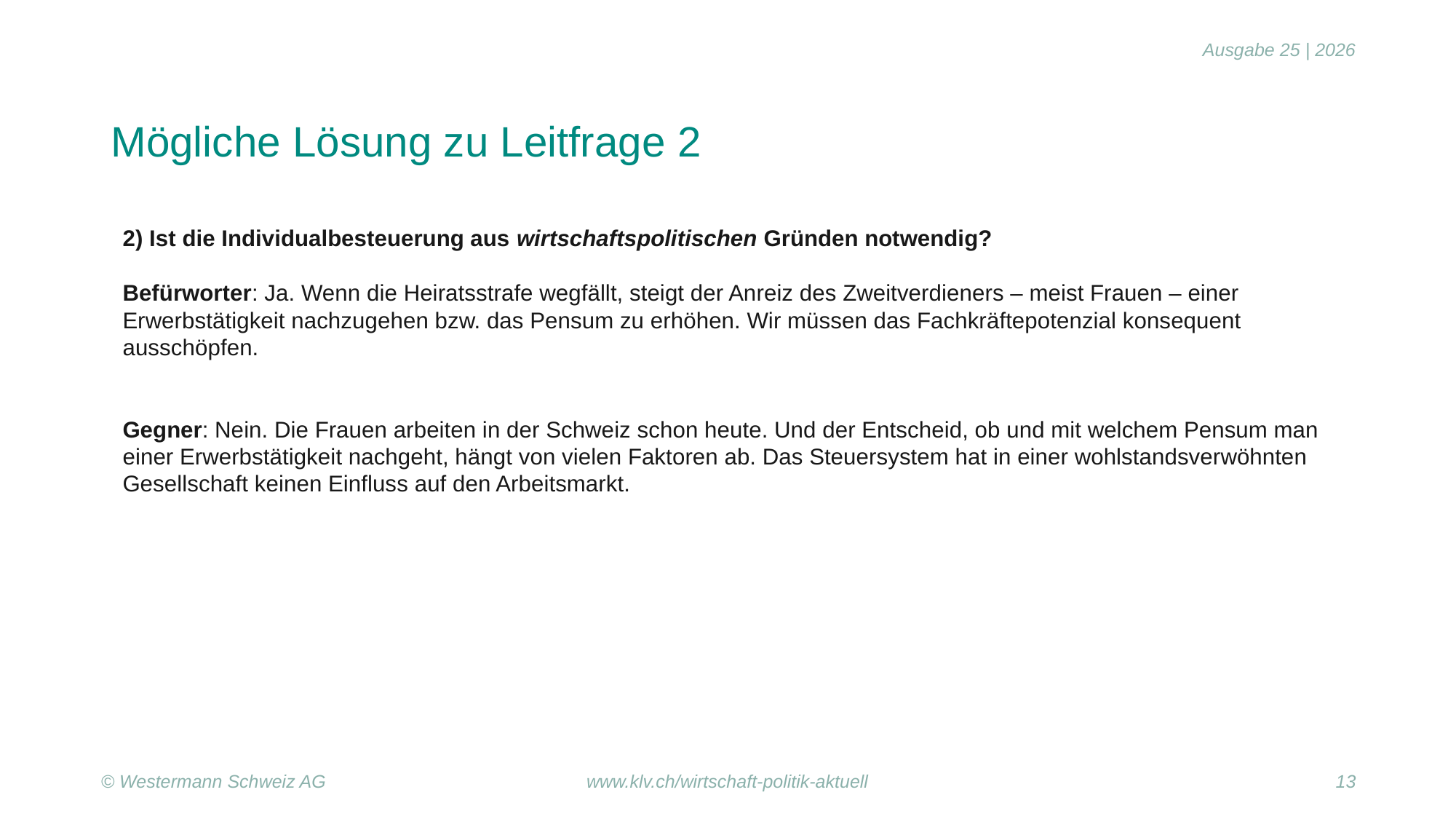

Mögliche Lösung zu Leitfrage 2
2) Ist die Individualbesteuerung aus wirtschaftspolitischen Gründen notwendig?
Befürworter: Ja. Wenn die Heiratsstrafe wegfällt, steigt der Anreiz des Zweitverdieners – meist Frauen – einer Erwerbstätigkeit nachzugehen bzw. das Pensum zu erhöhen. Wir müssen das Fachkräftepotenzial konsequent ausschöpfen.
Gegner: Nein. Die Frauen arbeiten in der Schweiz schon heute. Und der Entscheid, ob und mit welchem Pensum man einer Erwerbstätigkeit nachgeht, hängt von vielen Faktoren ab. Das Steuersystem hat in einer wohlstandsverwöhnten Gesellschaft keinen Einfluss auf den Arbeitsmarkt.